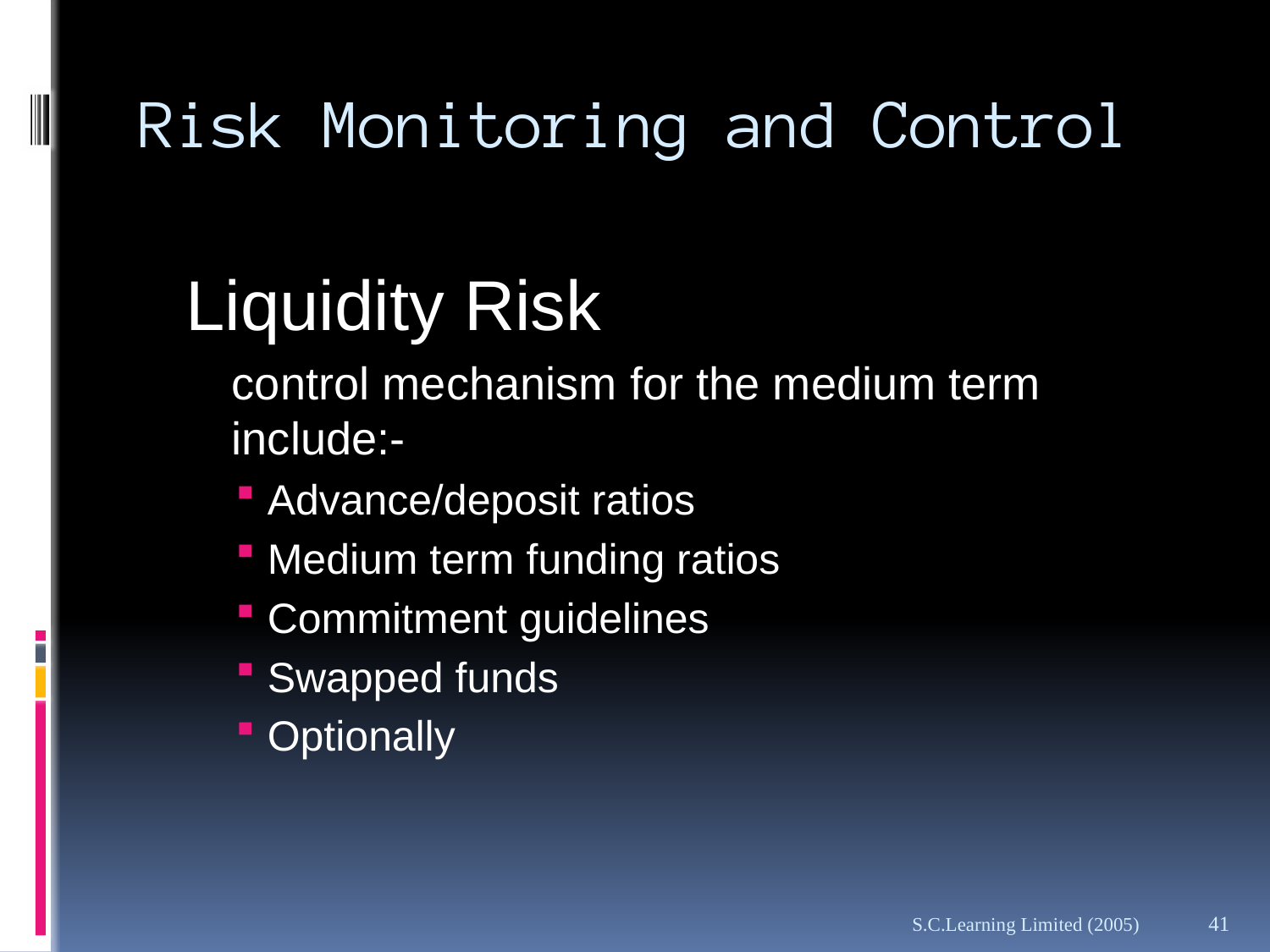

# Risk Monitoring and Control
	Liquidity Risk
	control mechanism for the medium term include:-
Advance/deposit ratios
Medium term funding ratios
Commitment guidelines
Swapped funds
Optionally
S.C.Learning Limited (2005)
41